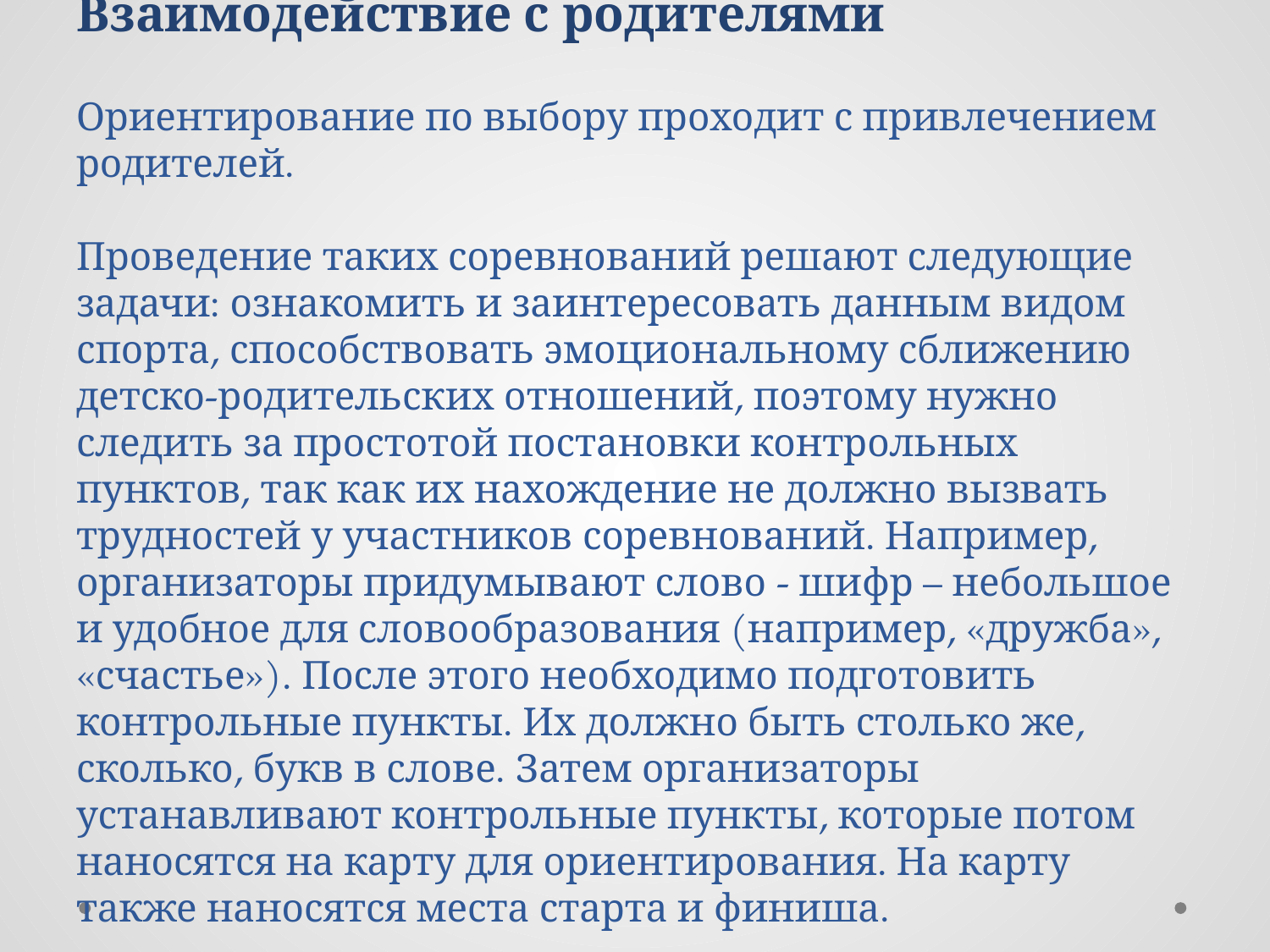

# Взаимодействие с родителями Ориентирование по выбору проходит с привлечением родителей. Проведение таких соревнований решают следующие задачи: ознакомить и заинтересовать данным видом спорта, способствовать эмоциональному сближению детско-родительских отношений, поэтому нужно следить за простотой постановки контрольных пунктов, так как их нахождение не должно вызвать трудностей у участников соревнований. Например, организаторы придумывают слово - шифр – небольшое и удобное для словообразования (например, «дружба», «счастье»). После этого необходимо подготовить контрольные пункты. Их должно быть столько же, сколько, букв в слове. Затем организаторы устанавливают контрольные пункты, которые потом наносятся на карту для ориентирования. На карту также наносятся места старта и финиша.